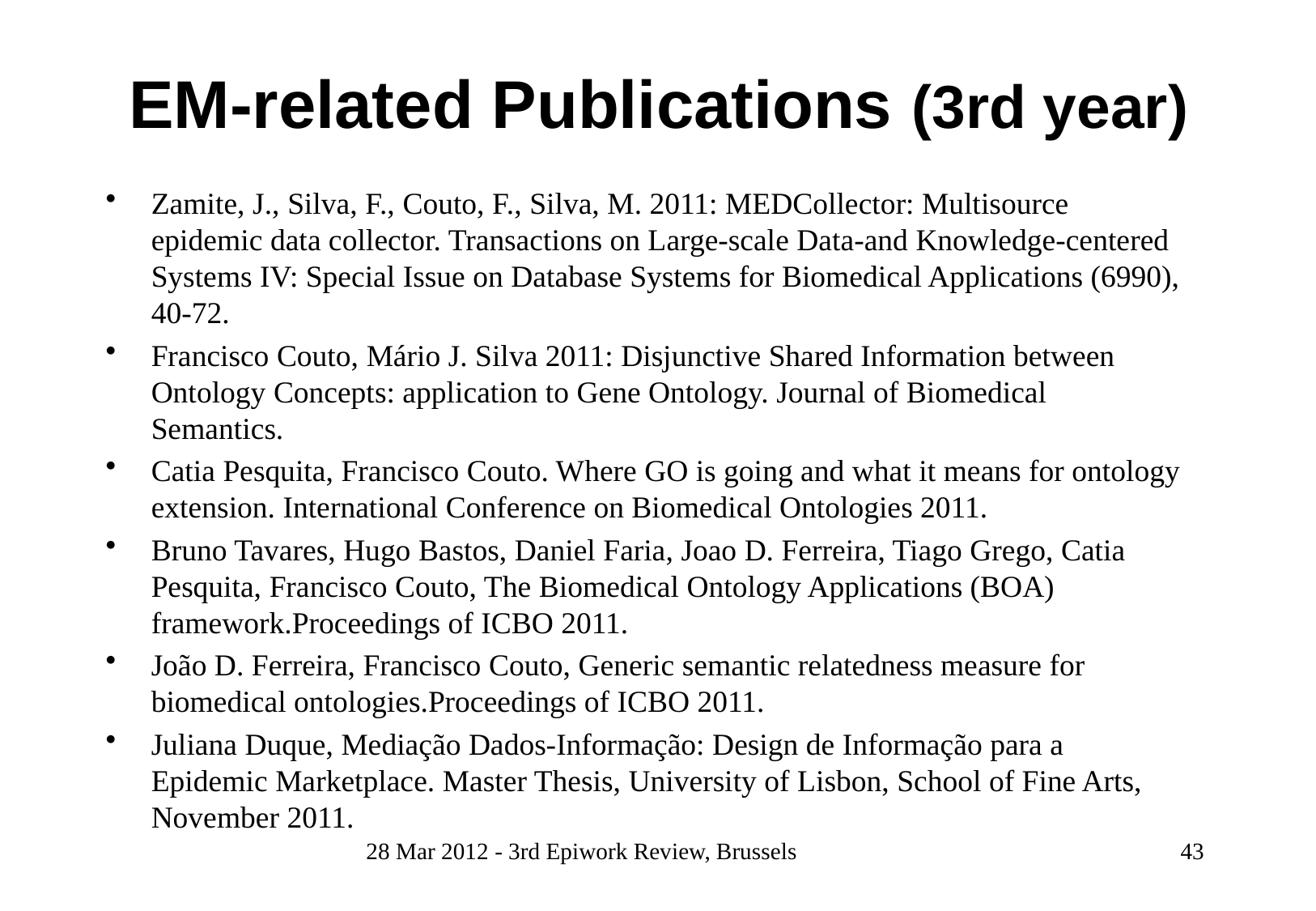

# EM-related Publications (3rd year)
Zamite, J., Silva, F., Couto, F., Silva, M. 2011: MEDCollector: Multisource epidemic data collector. Transactions on Large-scale Data-and Knowledge-centered Systems IV: Special Issue on Database Systems for Biomedical Applications (6990), 40-72.
Francisco Couto, Mário J. Silva 2011: Disjunctive Shared Information between Ontology Concepts: application to Gene Ontology. Journal of Biomedical Semantics.
Catia Pesquita, Francisco Couto. Where GO is going and what it means for ontology extension. International Conference on Biomedical Ontologies 2011.
Bruno Tavares, Hugo Bastos, Daniel Faria, Joao D. Ferreira, Tiago Grego, Catia Pesquita, Francisco Couto, The Biomedical Ontology Applications (BOA) framework.Proceedings of ICBO 2011.
João D. Ferreira, Francisco Couto, Generic semantic relatedness measure for biomedical ontologies.Proceedings of ICBO 2011.
Juliana Duque, Mediação Dados-Informação: Design de Informação para a Epidemic Marketplace. Master Thesis, University of Lisbon, School of Fine Arts, November 2011.
28 Mar 2012 - 3rd Epiwork Review, Brussels
43